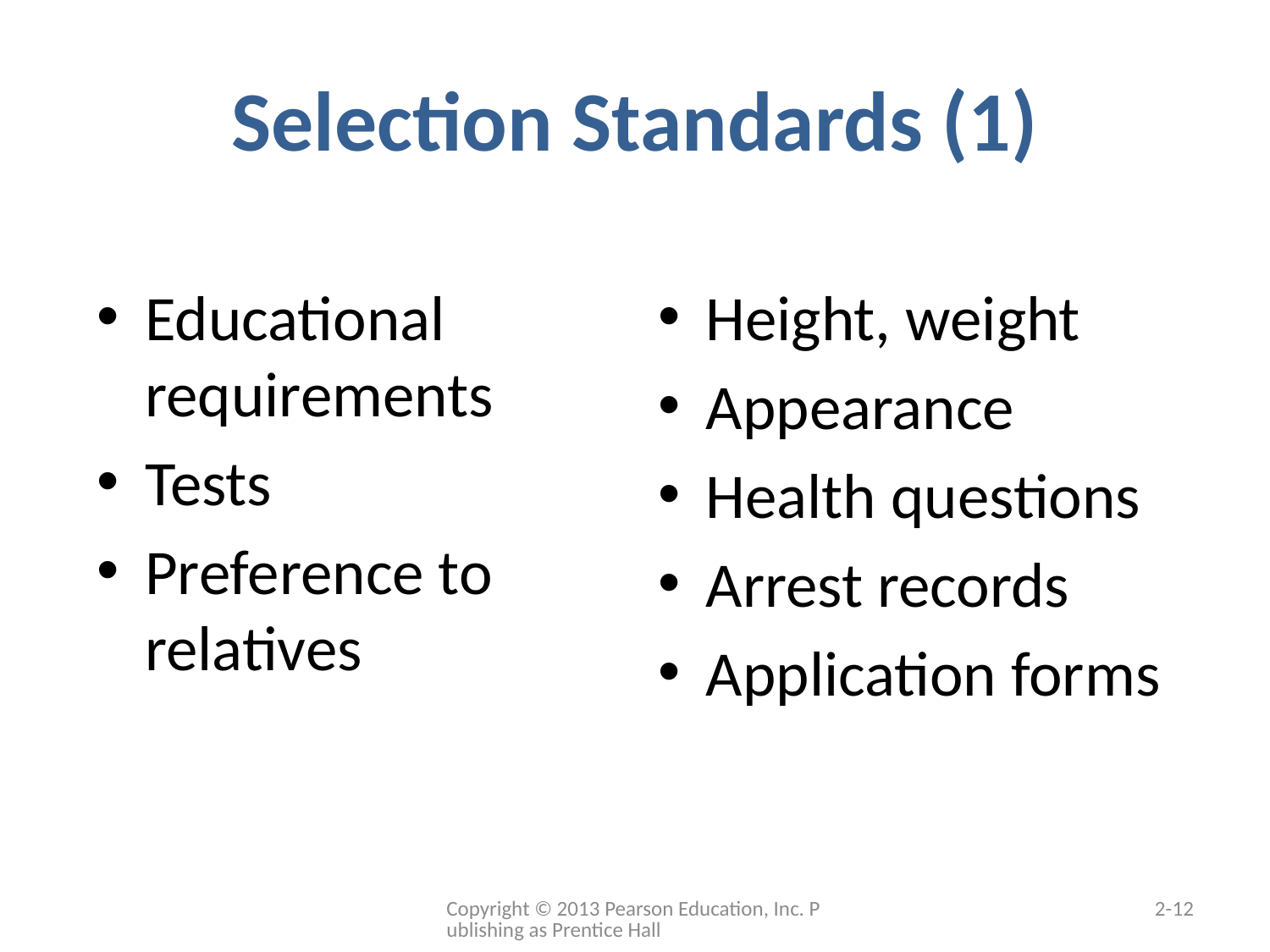

# Selection Standards (1)
Educational requirements
Tests
Preference to relatives
Height, weight
Appearance
Health questions
Arrest records
Application forms

Copyright © 2013 Pearson Education, Inc. Publishing as Prentice Hall
2-12